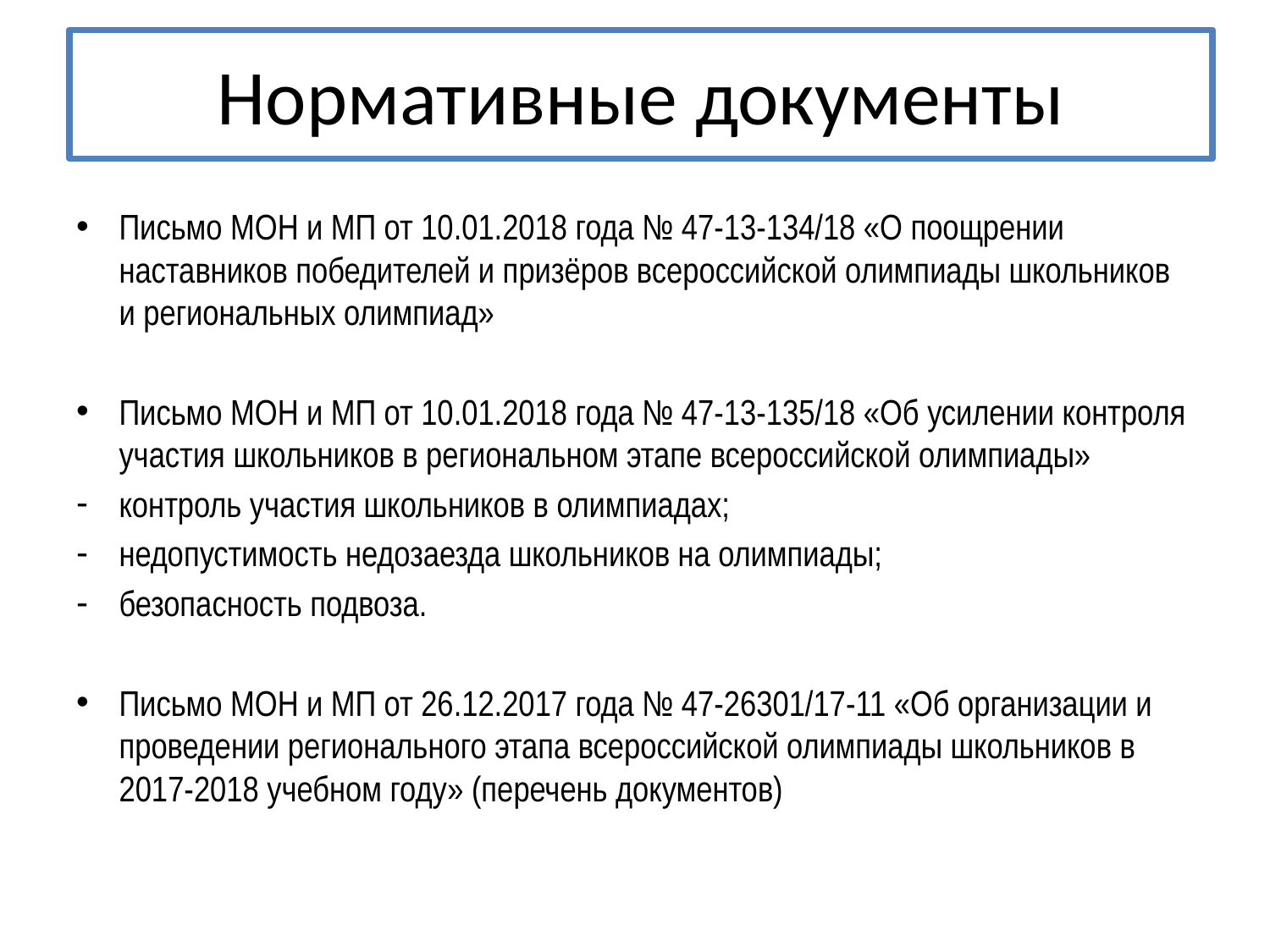

# Нормативные документы
Письмо МОН и МП от 10.01.2018 года № 47-13-134/18 «О поощрении наставников победителей и призёров всероссийской олимпиады школьников и региональных олимпиад»

Письмо МОН и МП от 10.01.2018 года № 47-13-135/18 «Об усилении контроля участия школьников в региональном этапе всероссийской олимпиады»
контроль участия школьников в олимпиадах;
недопустимость недозаезда школьников на олимпиады;
безопасность подвоза.

Письмо МОН и МП от 26.12.2017 года № 47-26301/17-11 «Об организации и проведении регионального этапа всероссийской олимпиады школьников в 2017-2018 учебном году» (перечень документов)